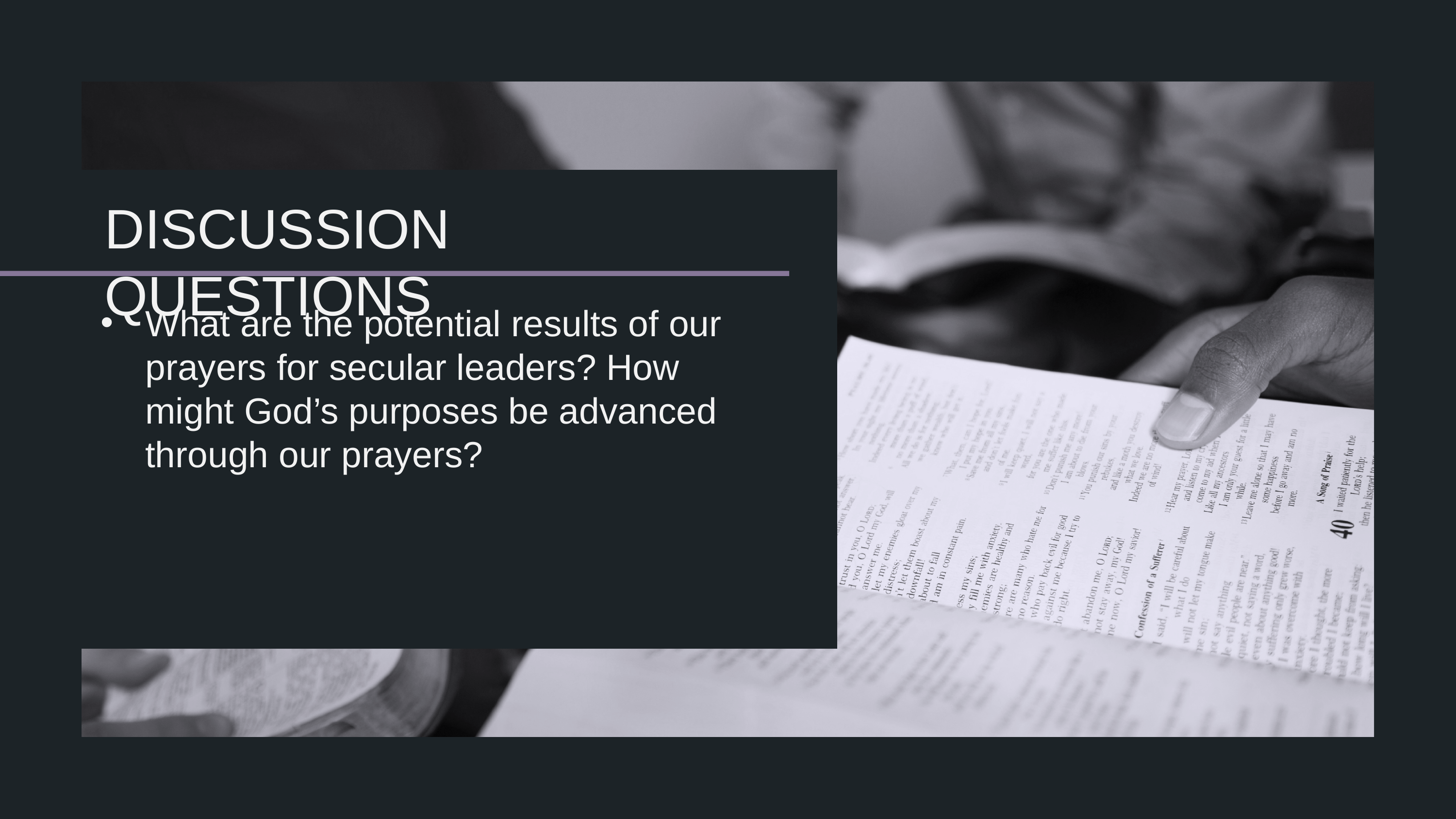

What are the potential results of our prayers for secular leaders? How might God’s purposes be advanced through our prayers?